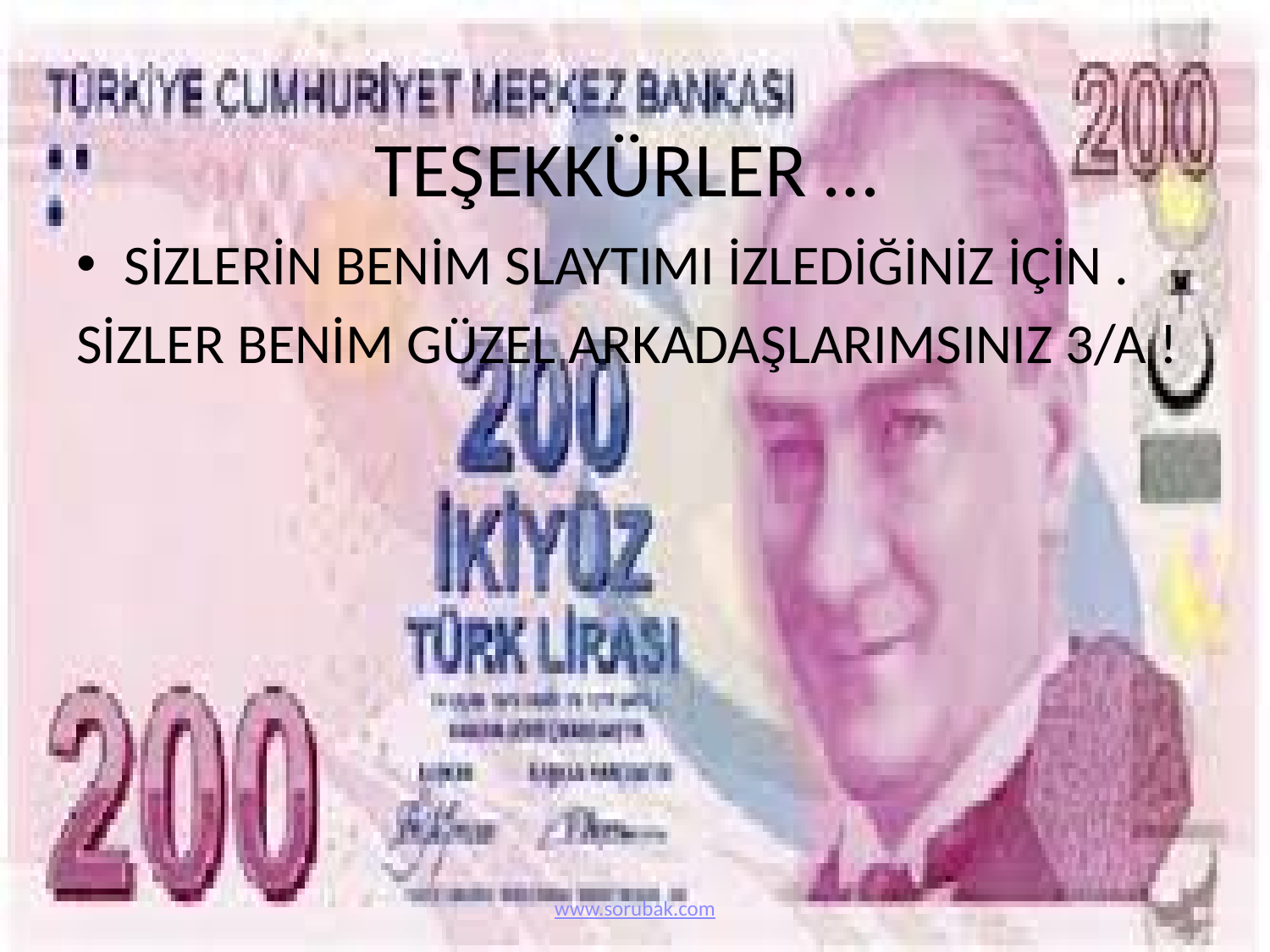

# TEŞEKKÜRLER …
SİZLERİN BENİM SLAYTIMI İZLEDİĞİNİZ İÇİN .
SİZLER BENİM GÜZEL ARKADAŞLARIMSINIZ 3/A !
www.sorubak.com